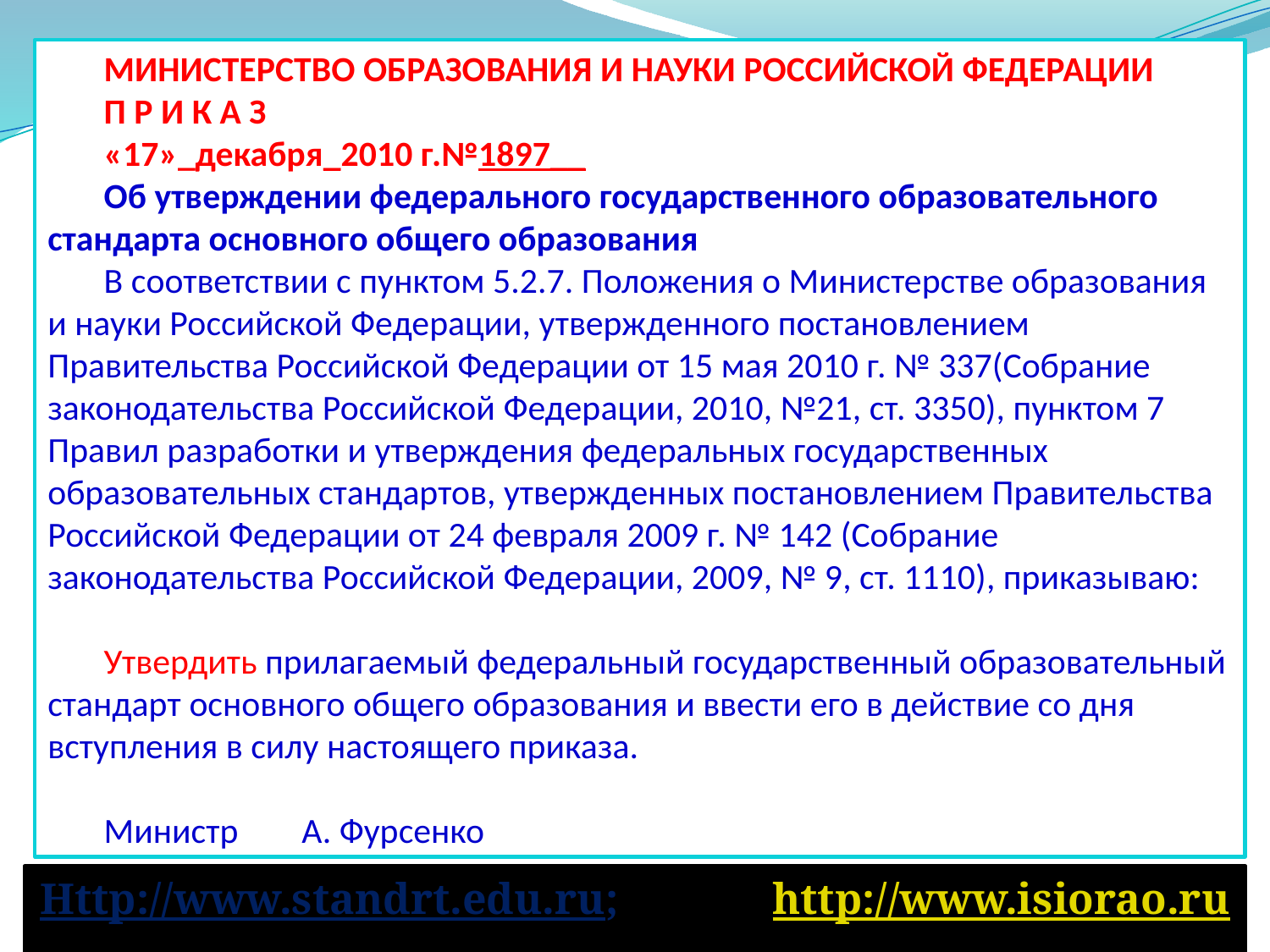

МИНИСТЕРСТВО ОБРАЗОВАНИЯ И НАУКИ РОССИЙСКОЙ ФЕДЕРАЦИИ
П Р И К А З
«17»_декабря_2010 г.№1897__
Об утверждении федерального государственного образовательного стандарта основного общего образования
В соответствии с пунктом 5.2.7. Положения о Министерстве образования и науки Российской Федерации, утвержденного постановлением Правительства Российской Федерации от 15 мая 2010 г. № 337(Собрание законодательства Российской Федерации, 2010, №21, ст. 3350), пунктом 7 Правил разработки и утверждения федеральных государственных образовательных стандартов, утвержденных постановлением Правительства Российской Федерации от 24 февраля 2009 г. № 142 (Собрание законодательства Российской Федерации, 2009, № 9, ст. 1110), приказываю:

Утвердить прилагаемый федеральный государственный образовательный стандарт основного общего образования и ввести его в действие со дня вступления в силу настоящего приказа.

Министр	А. Фурсенко
Http://www.standrt.edu.ru;              http://www.isiorao.ru